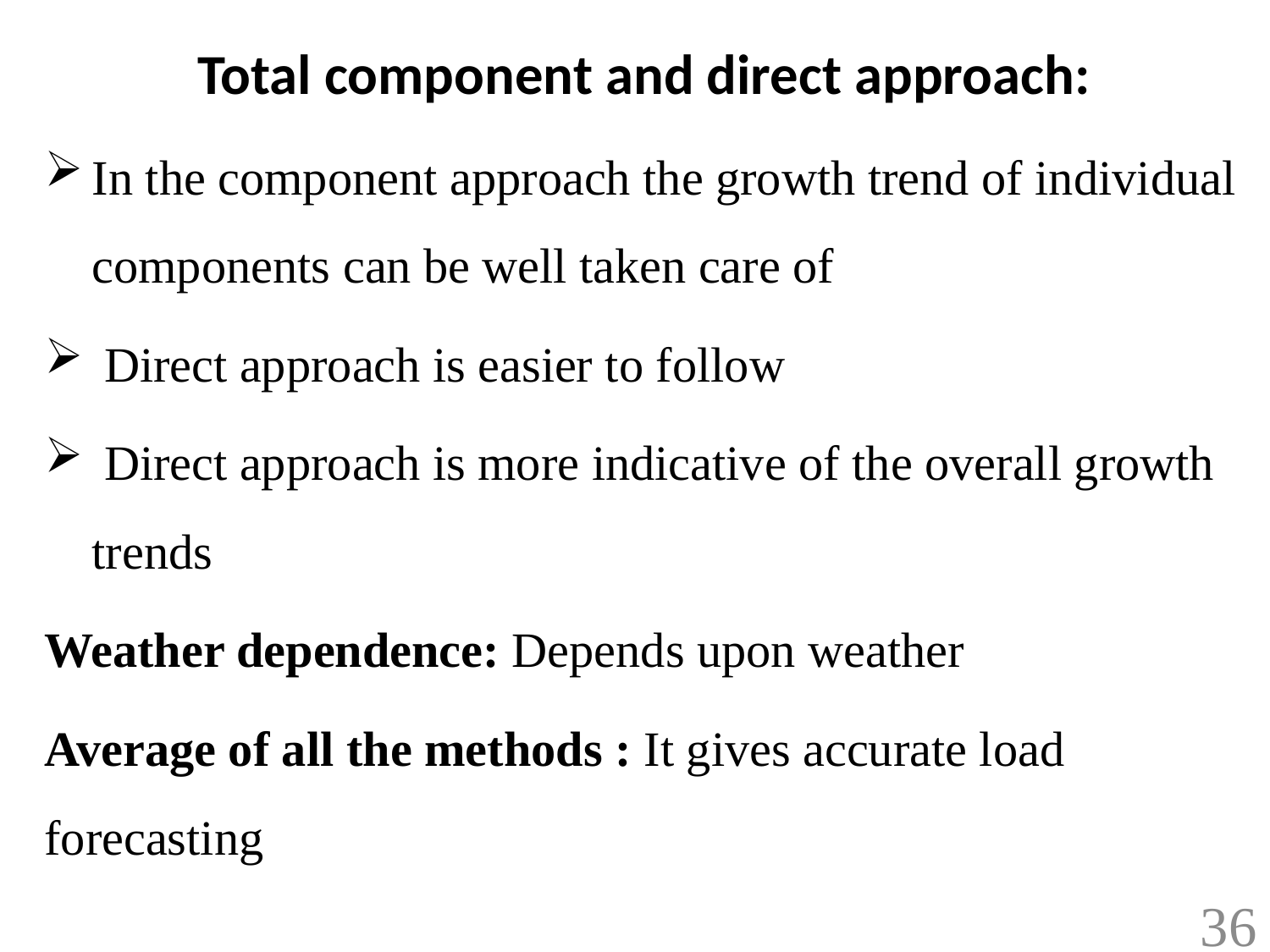

Total component and direct approach:
In the component approach the growth trend of individual components can be well taken care of
 Direct approach is easier to follow
 Direct approach is more indicative of the overall growth trends
Weather dependence: Depends upon weather
Average of all the methods : It gives accurate load forecasting
36